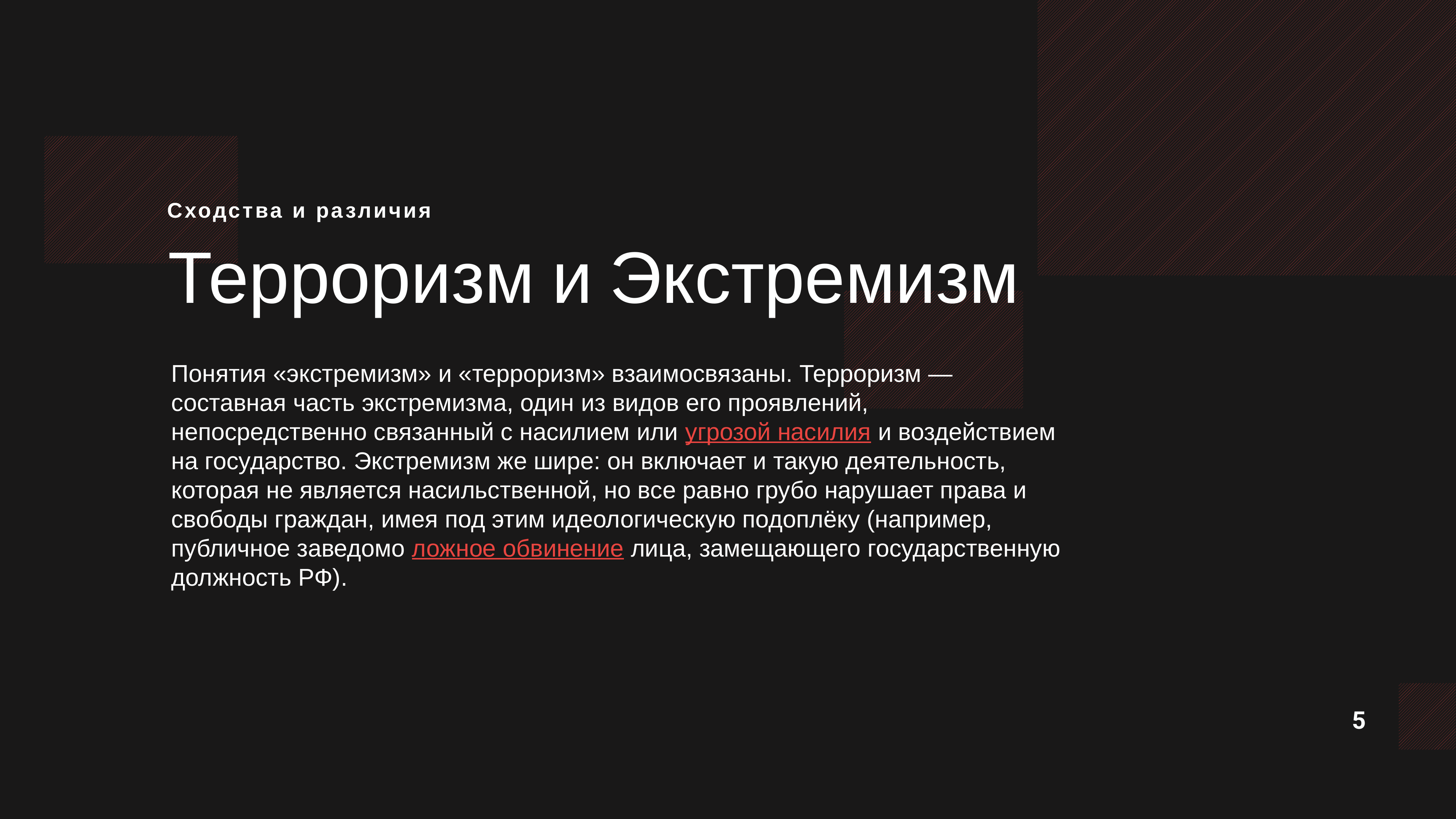

Сходства и различия
Терроризм и Экстремизм

Понятия «экстремизм» и «терроризм» взаимосвязаны. Терроризм — составная часть экстремизма, один из видов его проявлений, непосредственно связанный с насилием или угрозой насилия и воздействием на государство. Экстремизм же шире: он включает и такую деятельность, которая не является насильственной, но все равно грубо нарушает права и свободы граждан, имея под этим идеологическую подоплёку (например, публичное заведомо ложное обвинение лица, замещающего государственную должность РФ).

5